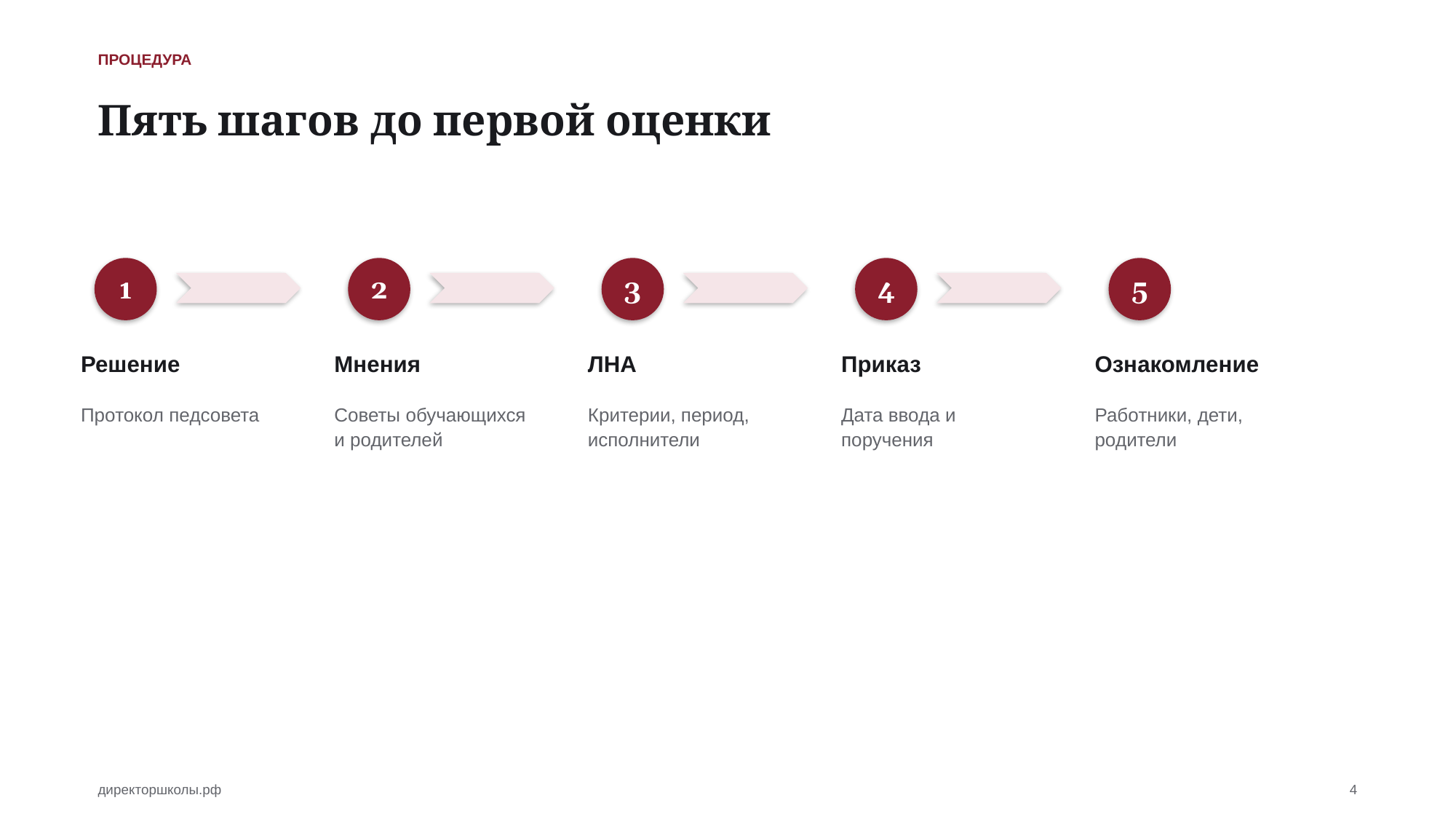

ПРОЦЕДУРА
Пять шагов до первой оценки

1
2
3
4
5

Решение
Мнения
ЛНА
Приказ
Ознакомление
Протокол педсовета
Советы обучающихся и родителей
Критерии, период, исполнители
Дата ввода и поручения
Работники, дети, родители
директоршколы.рф
4